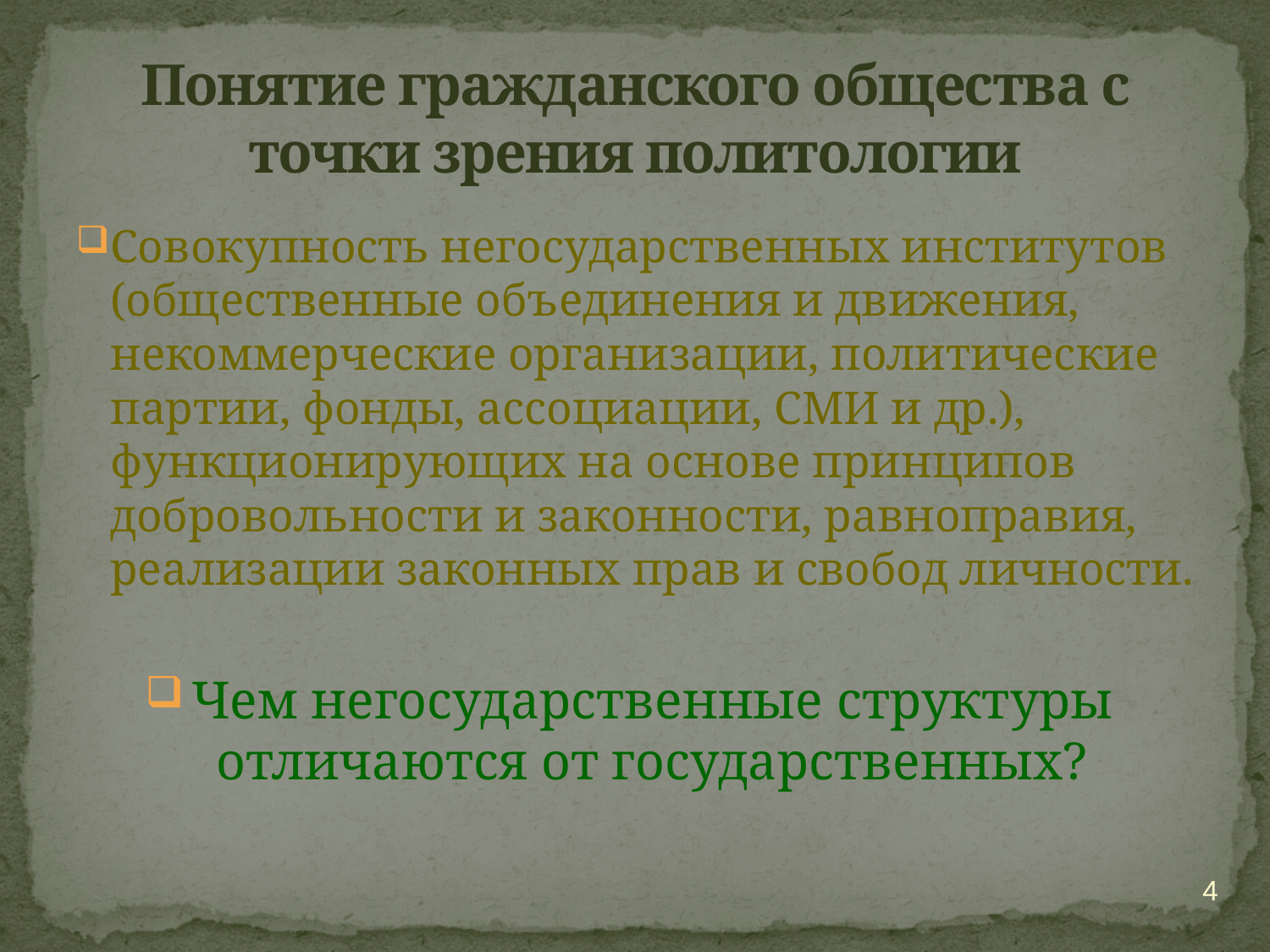

# Понятие гражданского общества с точки зрения политологии
Совокупность негосударственных институтов (общественные объединения и движения, некоммерческие организации, политические партии, фонды, ассоциации, СМИ и др.), функционирующих на основе принципов добровольности и законности, равноправия, реализации законных прав и свобод личности.

Чем негосударственные структуры отличаются от государственных?
4